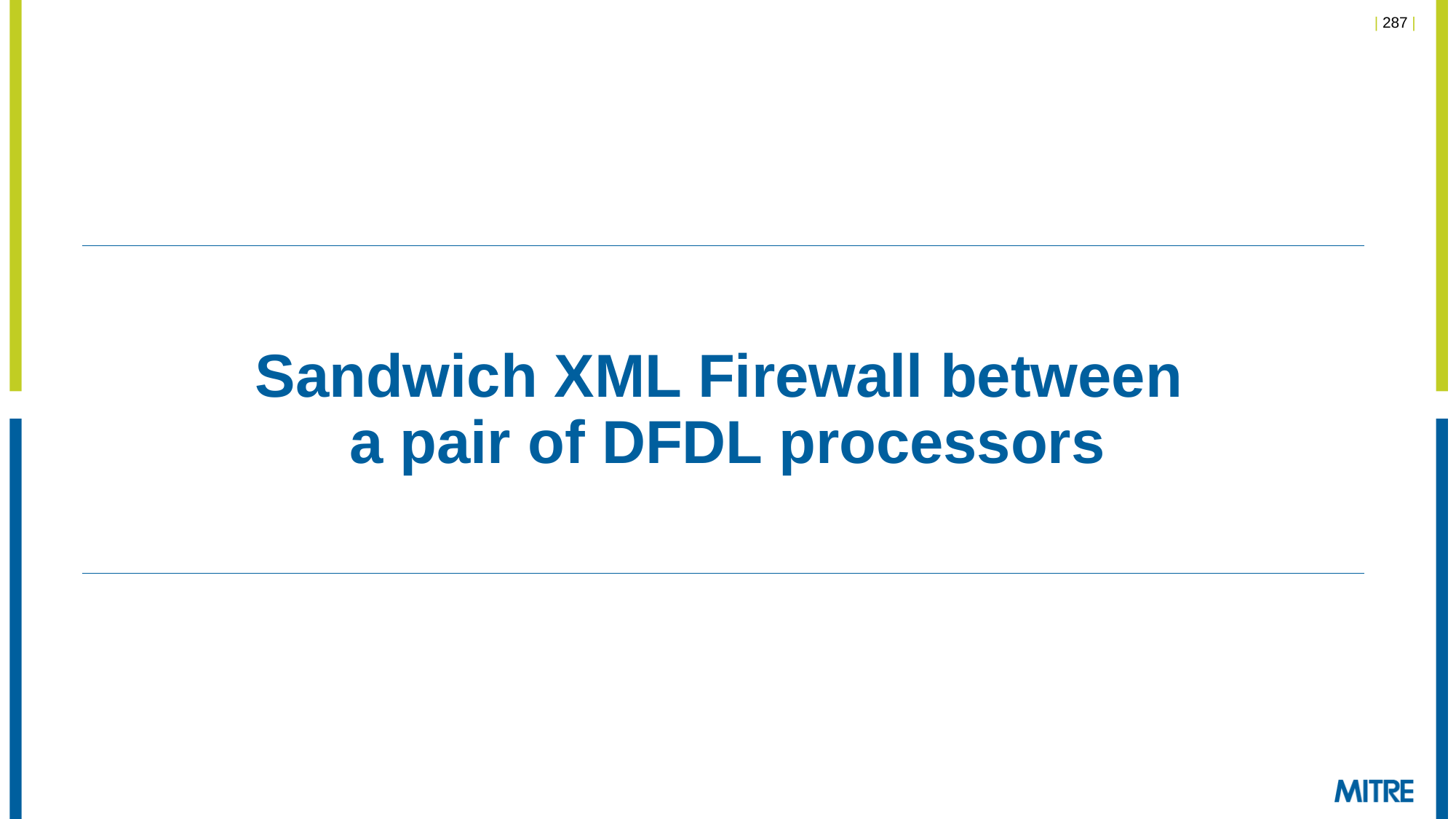

# Sandwich XML Firewall between a pair of DFDL processors